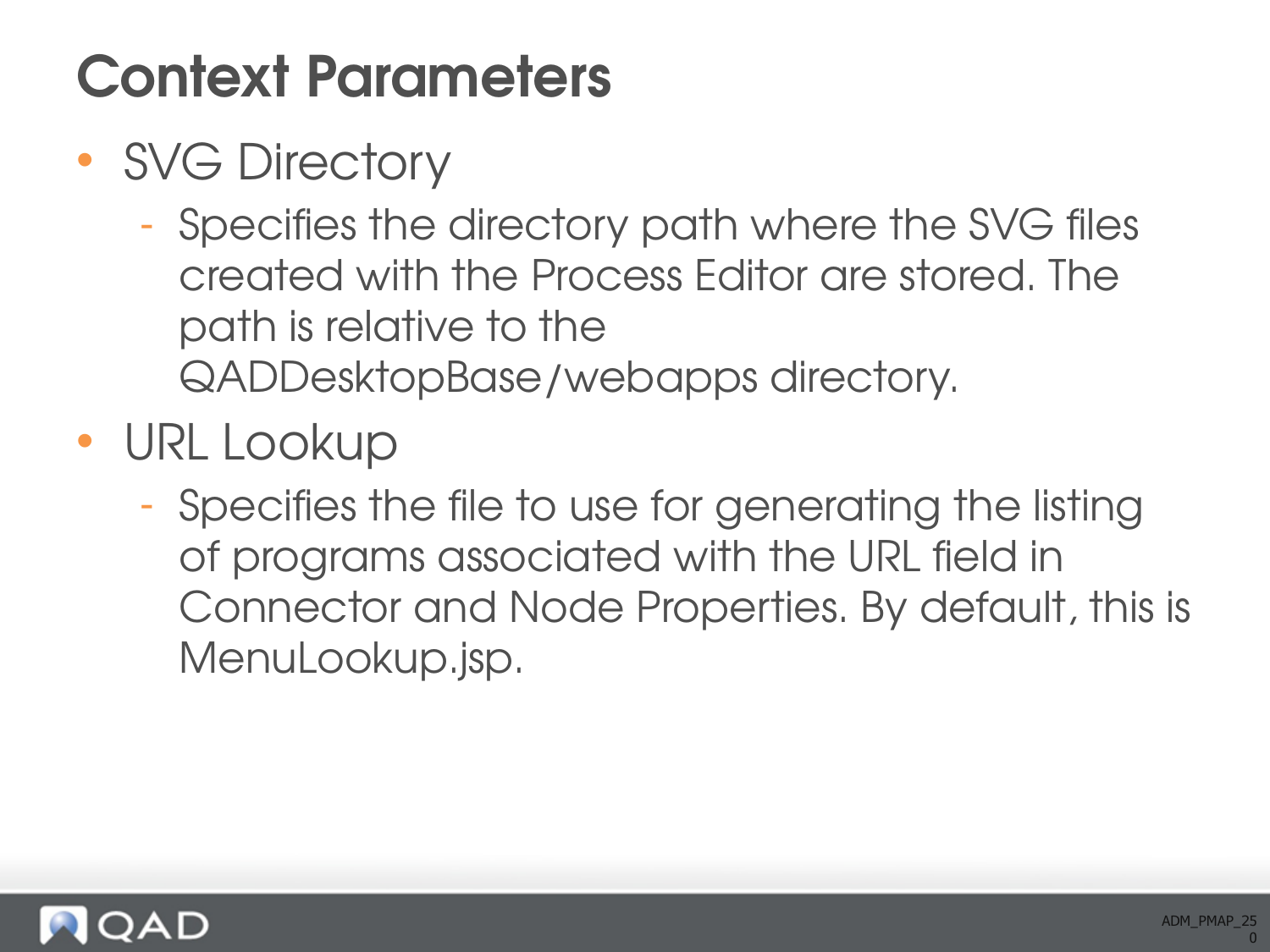

# Context Parameters
SVG Directory
Specifies the directory path where the SVG files created with the Process Editor are stored. The path is relative to the QADDesktopBase/webapps directory.
URL Lookup
Specifies the file to use for generating the listing of programs associated with the URL field in Connector and Node Properties. By default, this is MenuLookup.jsp.

ADM_PMAP_250